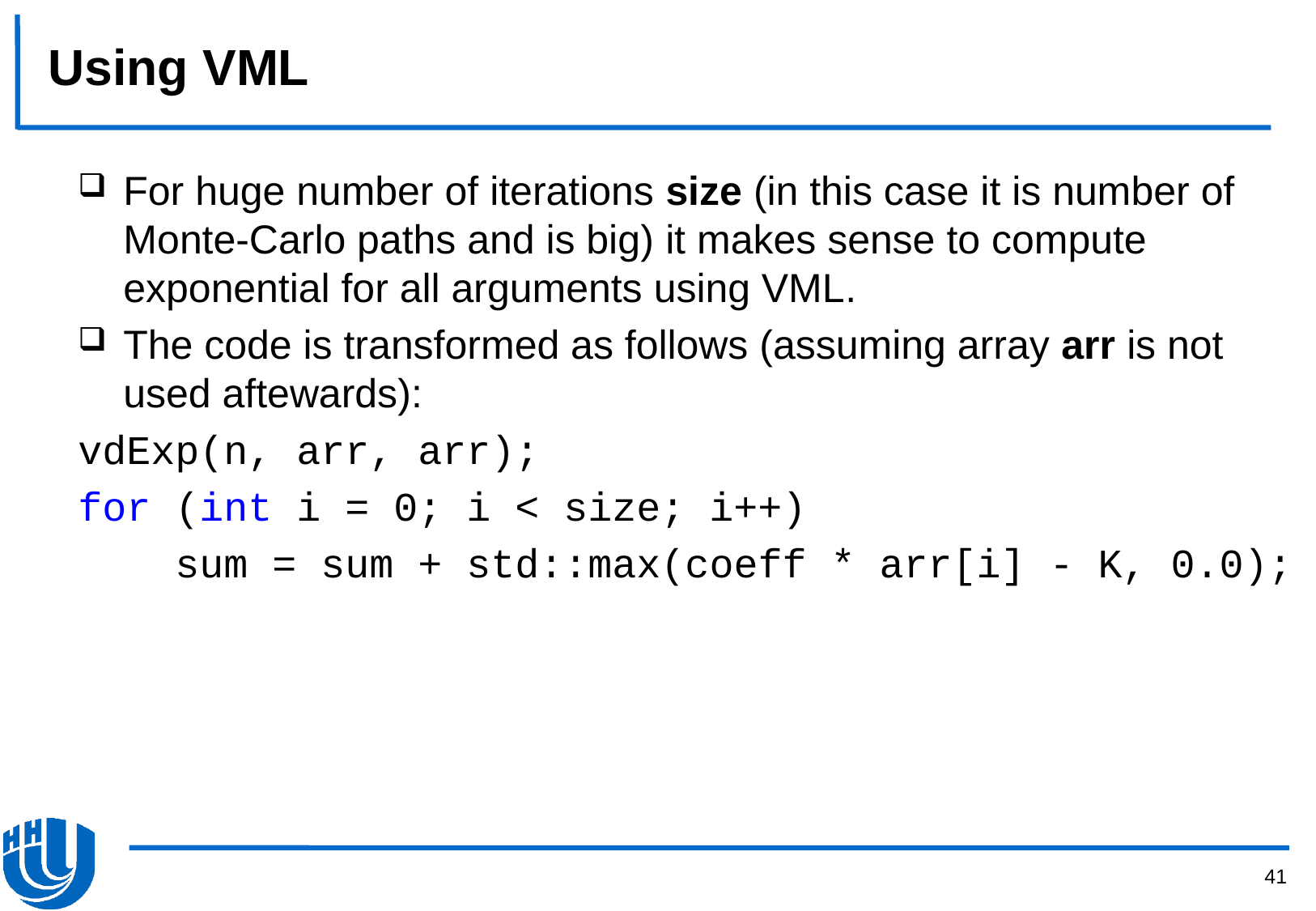

# Using VML
For huge number of iterations size (in this case it is number of Monte-Carlo paths and is big) it makes sense to compute exponential for all arguments using VML.
The code is transformed as follows (assuming array arr is not used aftewards):
vdExp(n, arr, arr);
for (int i = 0; i < size; i++)
    sum = sum + std::max(coeff * arr[i] - K, 0.0);